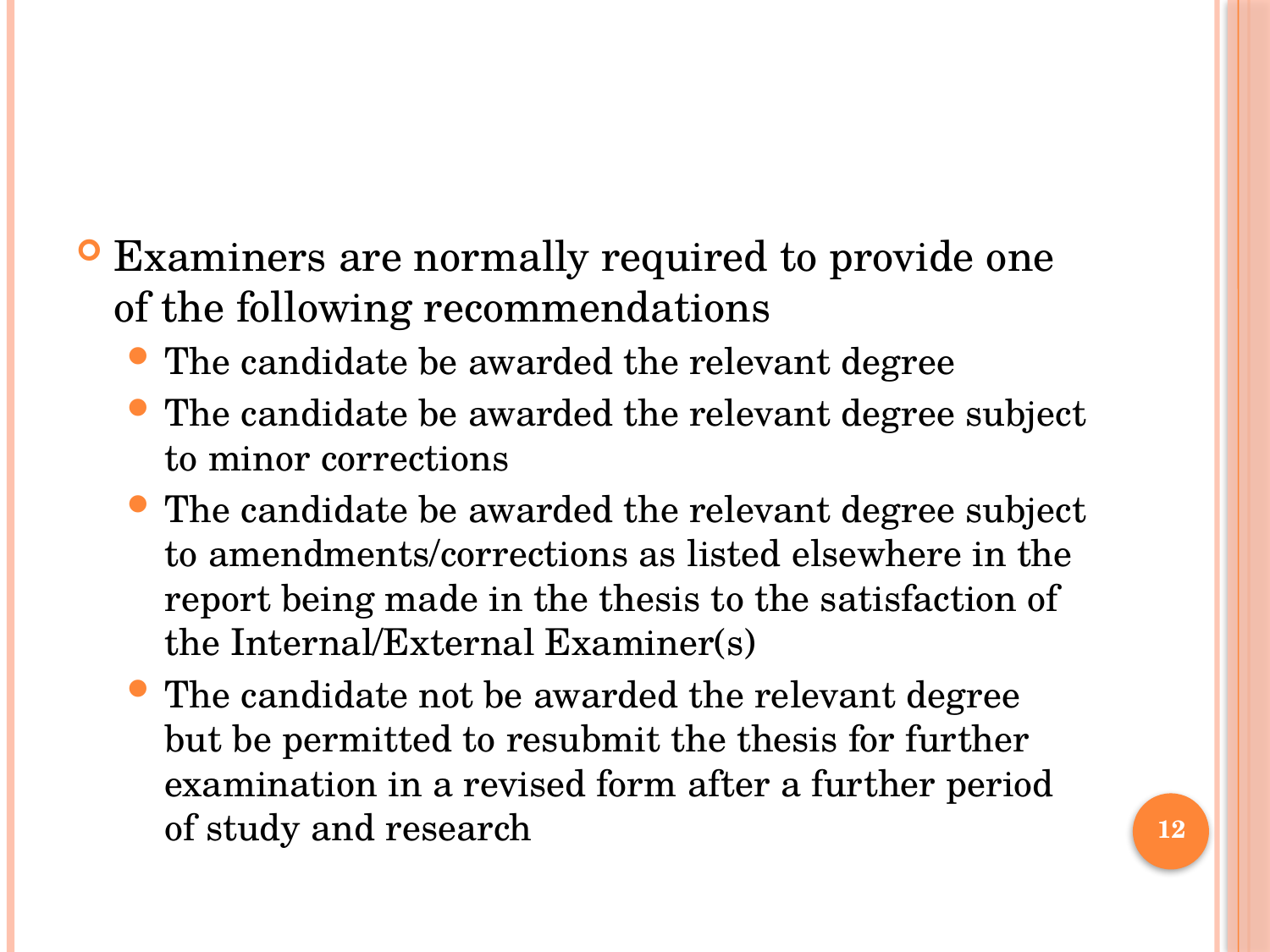

#
Examiners are normally required to provide one of the following recommendations
The candidate be awarded the relevant degree
The candidate be awarded the relevant degree subject to minor corrections
The candidate be awarded the relevant degree subject to amendments/corrections as listed elsewhere in the report being made in the thesis to the satisfaction of the Internal/External Examiner(s)
The candidate not be awarded the relevant degree but be permitted to resubmit the thesis for further examination in a revised form after a further period of study and research

12